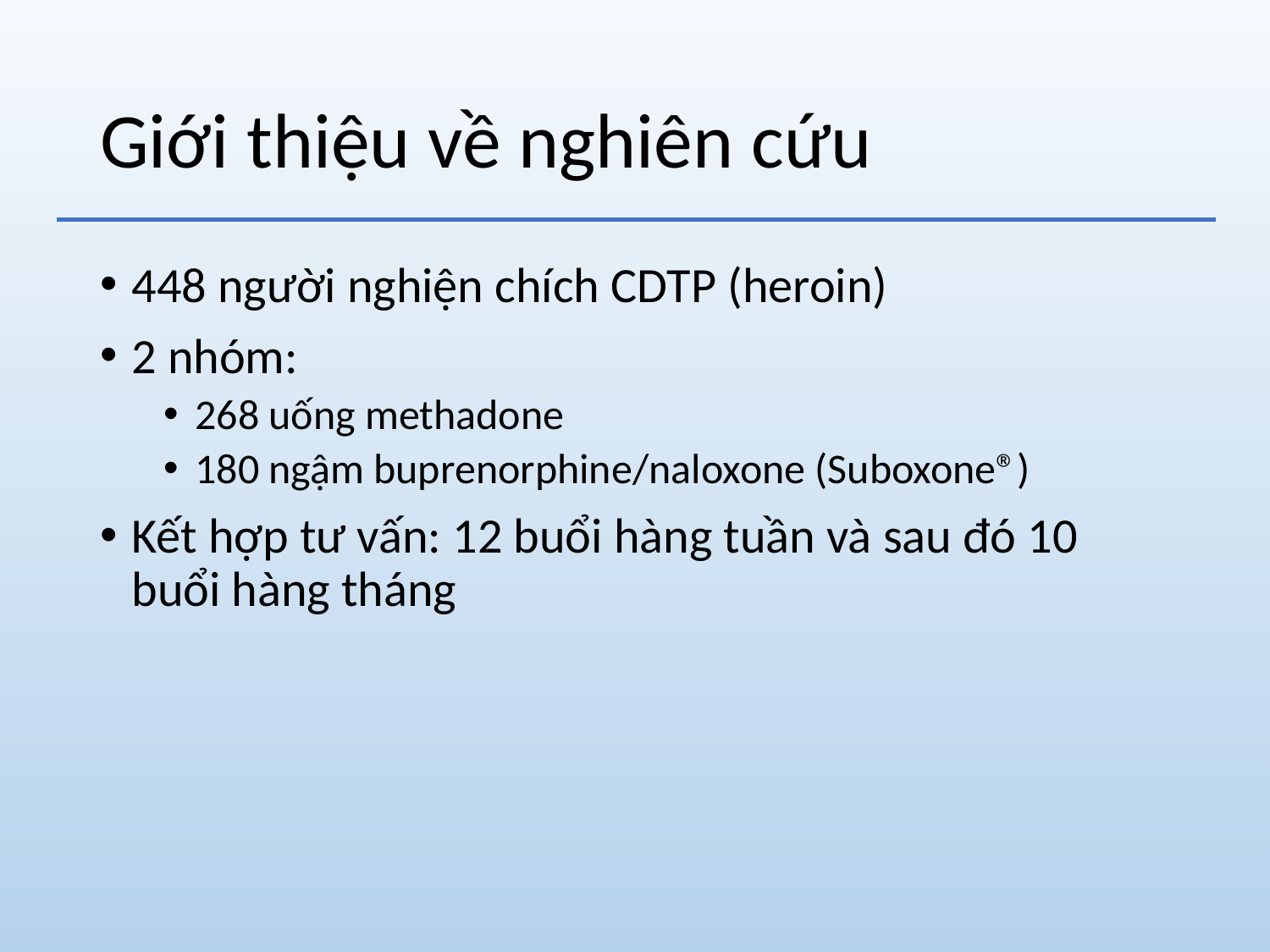

# Giới thiệu về nghiên cứu
448 người nghiện chích CDTP (heroin)
2 nhóm:
268 uống methadone
180 ngậm buprenorphine/naloxone (Suboxone®)
Kết hợp tư vấn: 12 buổi hàng tuần và sau đó 10 buổi hàng tháng